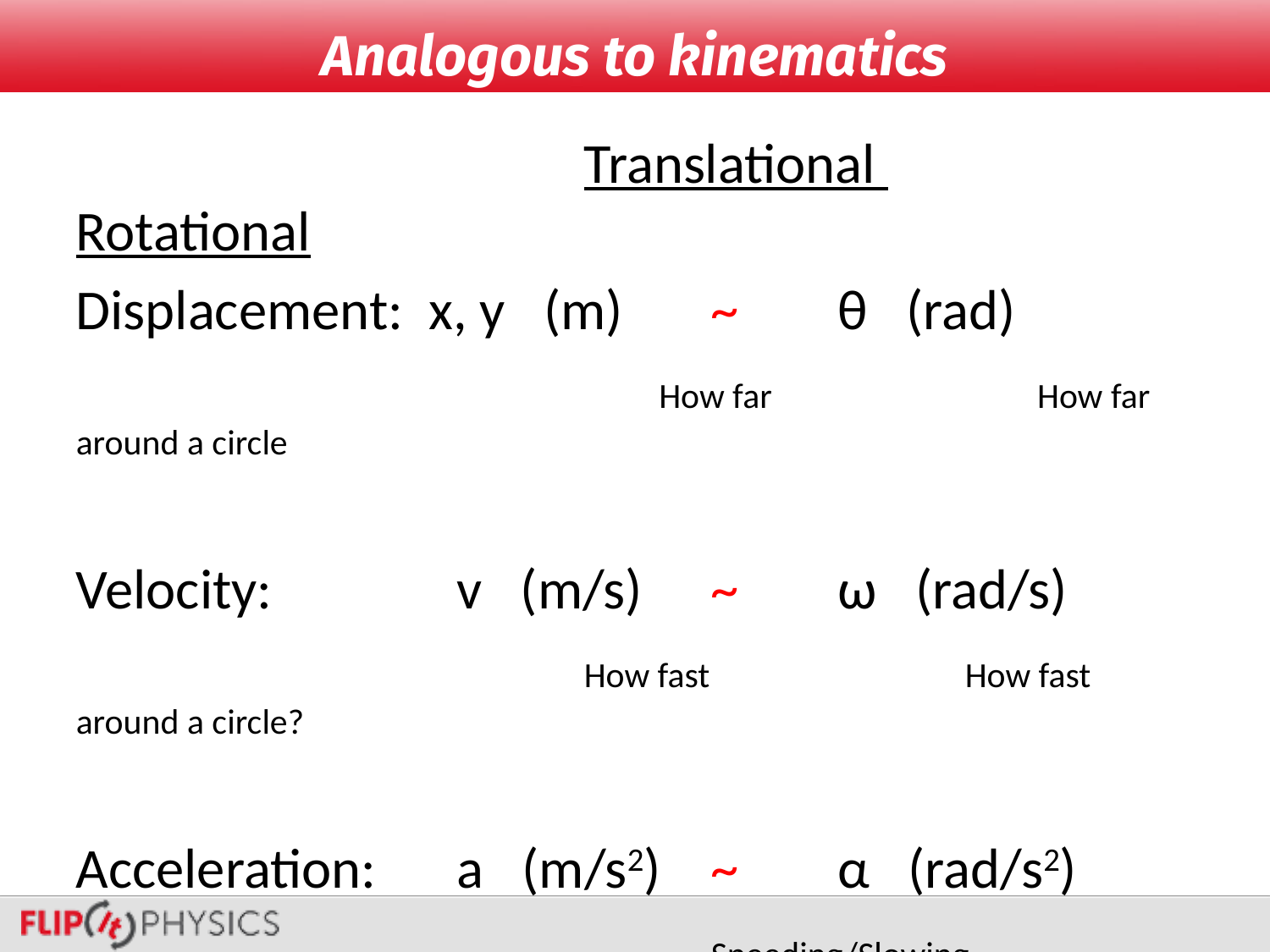

# Analogous to kinematics
				Translational 		Rotational
Displacement:  x, y   (m) 	~	θ   (rad)
			                 How far		         How far around a circle

Velocity: 		v   (m/s) 	~	ω   (rad/s)
		               	How fast 		How fast around a circle?

Acceleration:	a   (m/s2)	~	α   (rad/s2)
		 	 		Speeding/Slowing	Speeding/Slowing in a circle